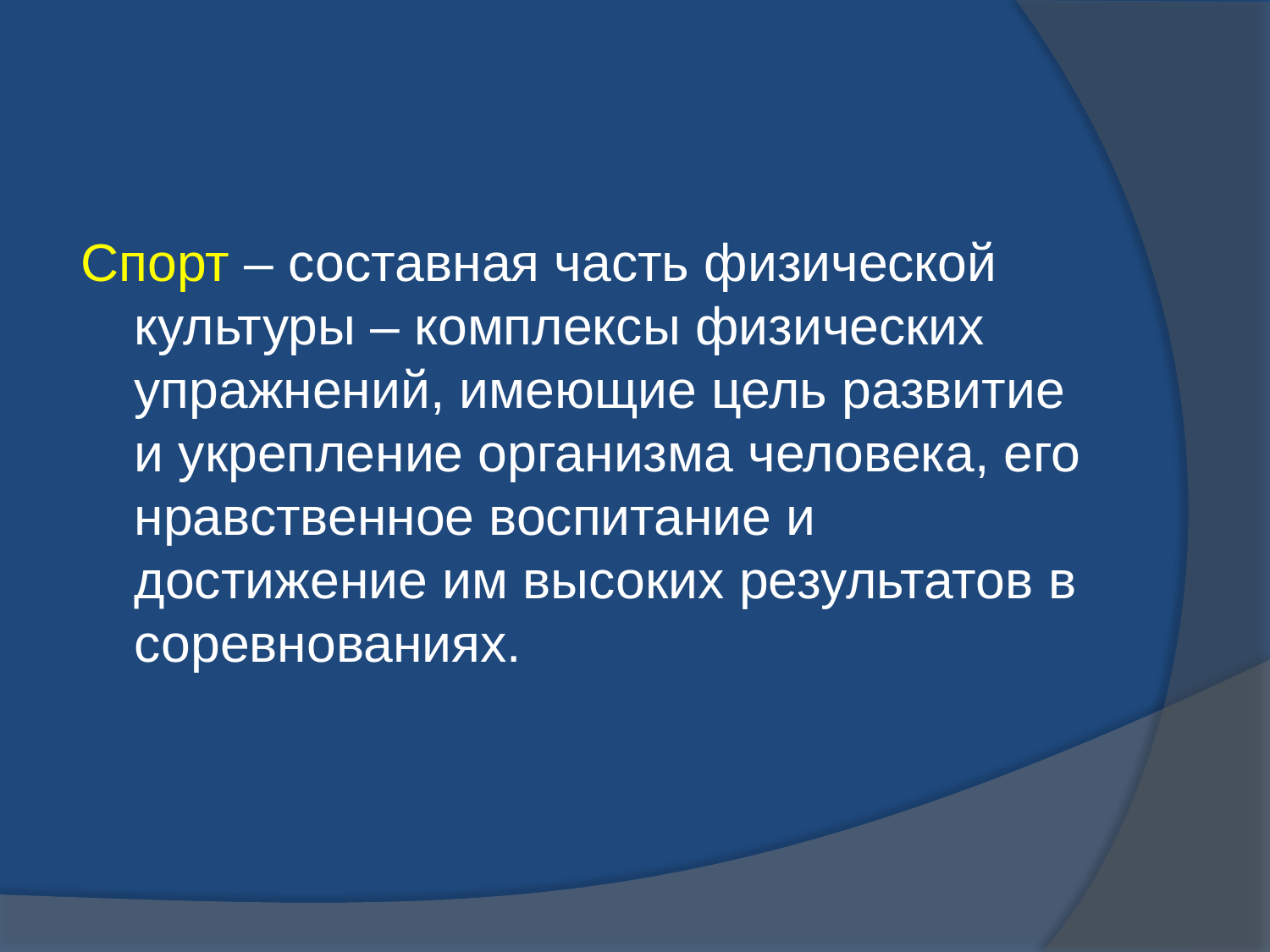

Спорт – составная часть физической культуры – комплексы физических упражнений, имеющие цель развитие и укрепление организма человека, его нравственное воспитание и достижение им высоких результатов в соревнованиях.